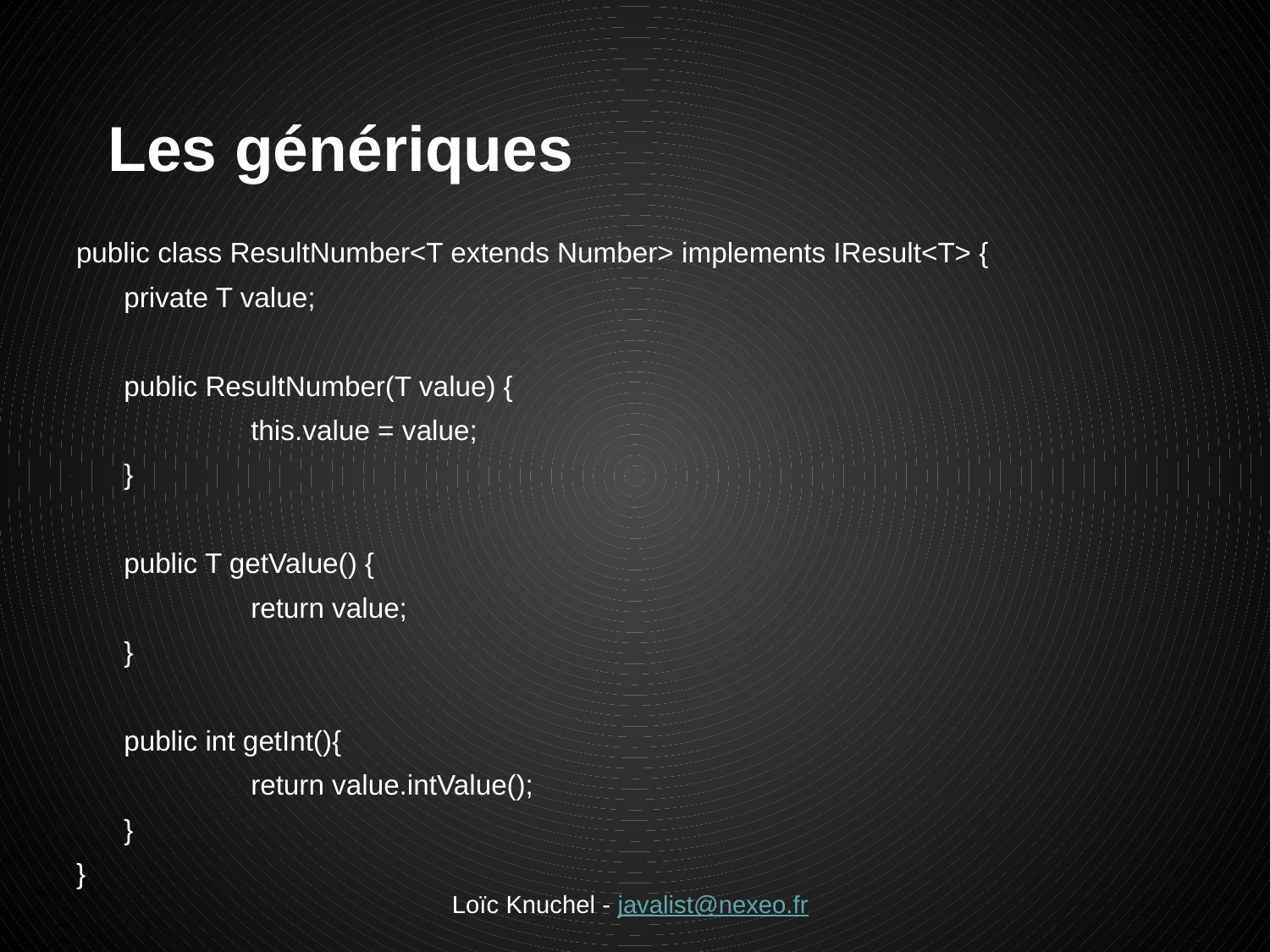

# Les génériques
public class ResultNumber<T extends Number> implements IResult<T> {
	private T value;

	public ResultNumber(T value) {
		this.value = value;
	}

	public T getValue() {
		return value;
	}

	public int getInt(){
		return value.intValue();
	}
}

Loïc Knuchel - javalist@nexeo.fr